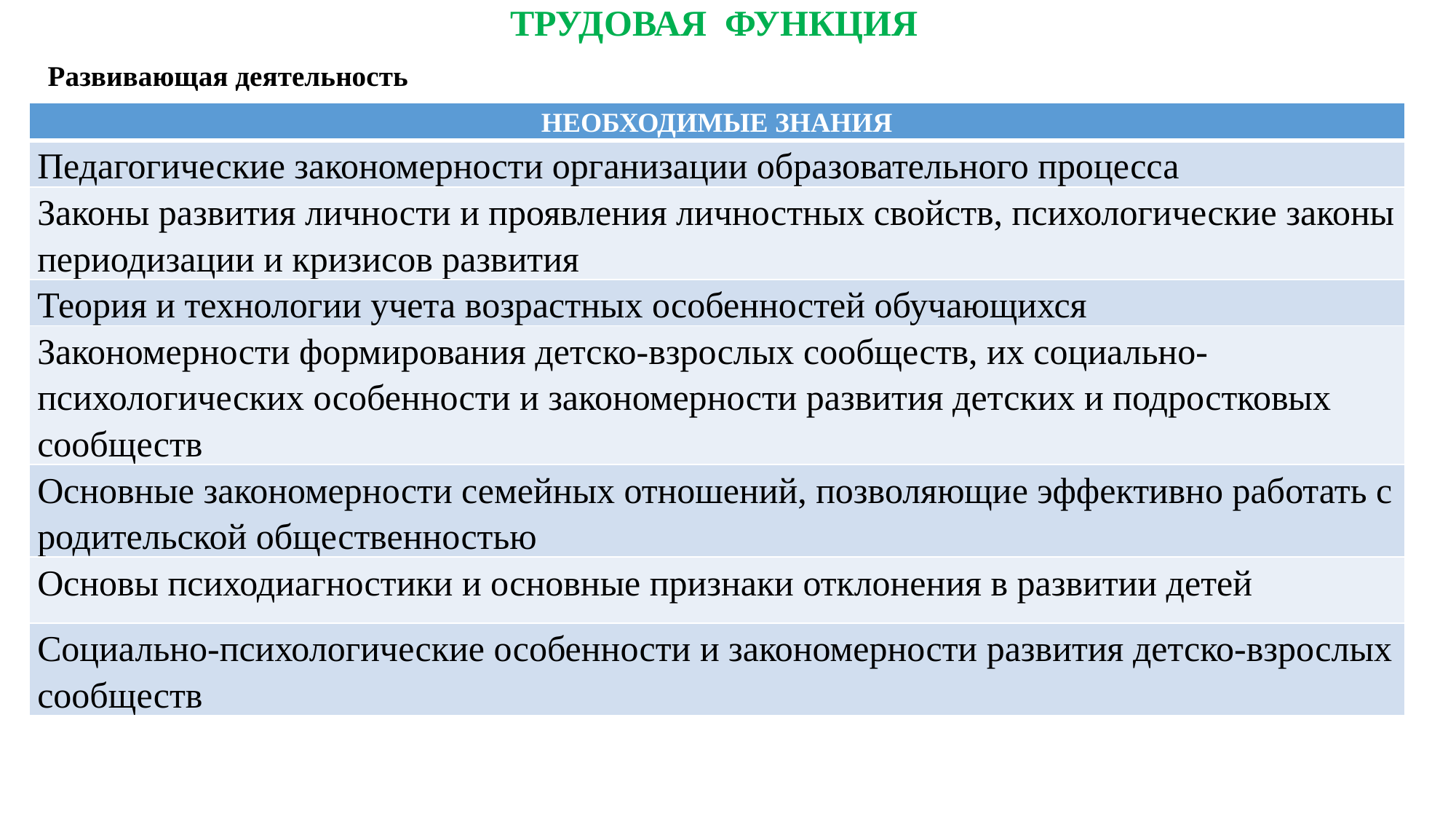

# ТРУДОВАЯ  ФУНКЦИЯ
Развивающая деятельность
| НЕОБХОДИМЫЕ ЗНАНИЯ |
| --- |
| Педагогические закономерности организации образовательного процесса |
| Законы развития личности и проявления личностных свойств, психологические законы периодизации и кризисов развития |
| Теория и технологии учета возрастных особенностей обучающихся |
| Закономерности формирования детско-взрослых сообществ, их социально-психологических особенности и закономерности развития детских и подростковых сообществ |
| Основные закономерности семейных отношений, позволяющие эффективно работать с родительской общественностью |
| Основы психодиагностики и основные признаки отклонения в развитии детей |
| Социально-психологические особенности и закономерности развития детско-взрослых сообществ |